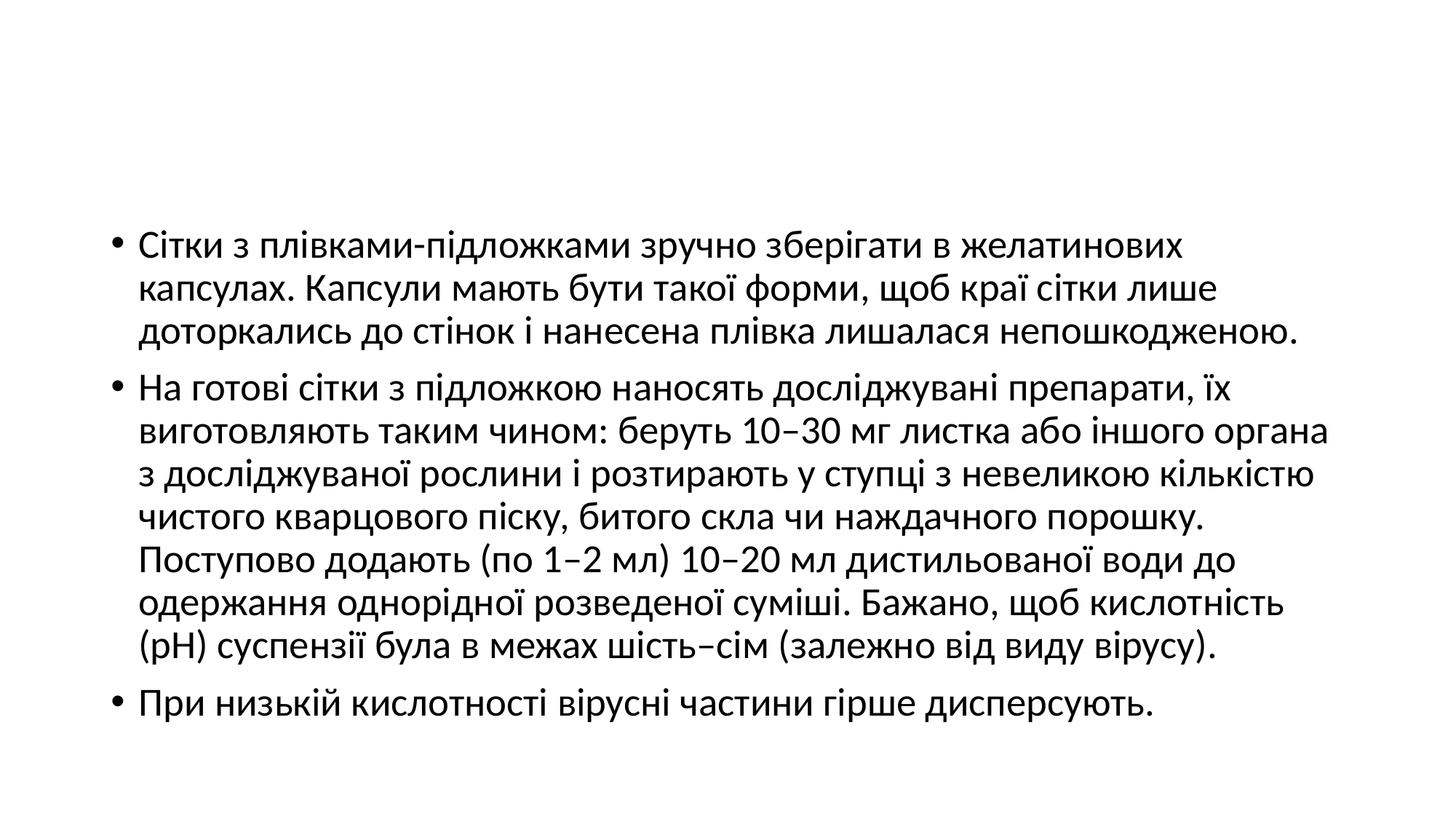

#
Сітки з плівками-підложками зручно зберігати в желатинових капсулах. Капсули мають бути такої форми, щоб краї сітки лише доторкались до стінок і нанесена плівка лишалася непошкодженою.
На готові сітки з підложкою наносять досліджувані препарати, їх виготовляють таким чином: беруть 10–30 мг листка або іншого органа з досліджуваної рослини і розтирають у ступці з невеликою кількістю чистого кварцового піску, битого скла чи наждачного порошку. Поступово додають (по 1–2 мл) 10–20 мл дистильованої води до одержання однорідної розведеної суміші. Бажано, щоб кислотність (рН) суспензії була в межах шість–сім (залежно від виду вірусу).
При низькій кислотності вірусні частини гірше дисперсують.